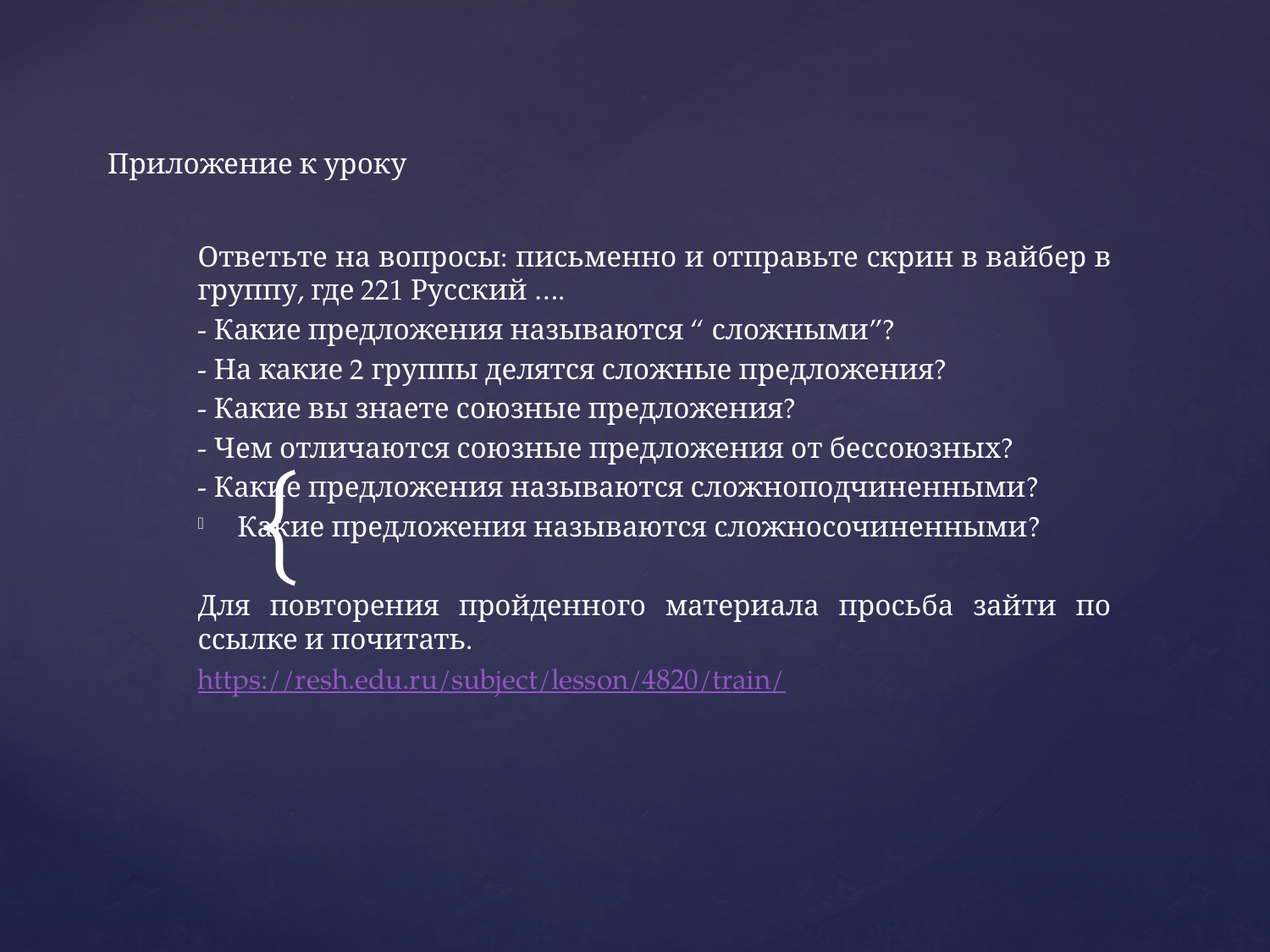

# Приложение к уроку
Ответьте на вопросы: письменно и отправьте скрин в вайбер в группу, где 221 Русский ….
- Какие предложения называются “ сложными”?
- На какие 2 группы делятся сложные предложения?
- Какие вы знаете союзные предложения?
- Чем отличаются союзные предложения от бессоюзных?
- Какие предложения называются сложноподчиненными?
Какие предложения называются сложносочиненными?

Для повторения пройденного материала просьба зайти по ссылке и почитать.
https://resh.edu.ru/subject/lesson/4820/train/